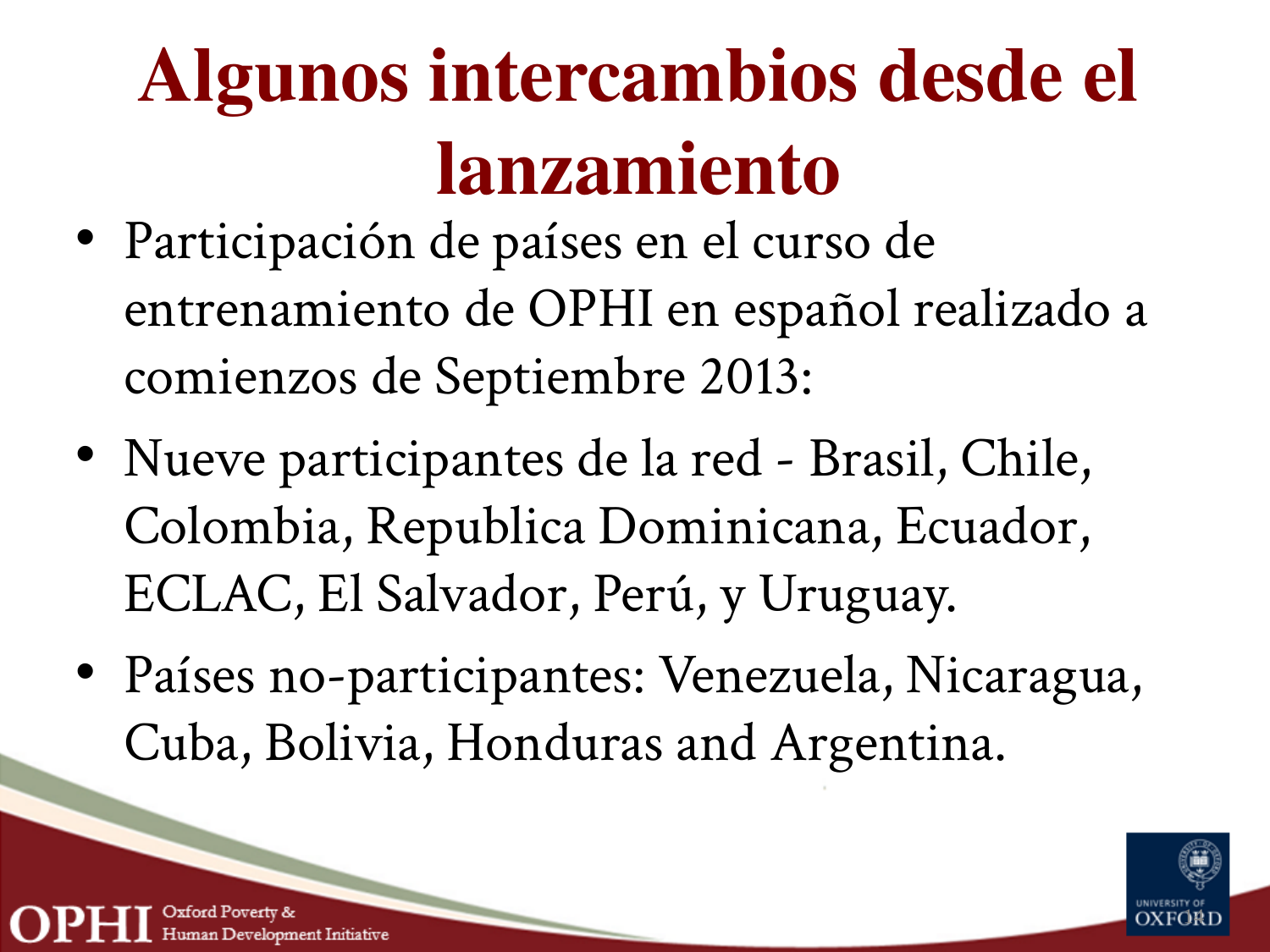

# Algunos intercambios desde el lanzamiento
Participación de países en el curso de entrenamiento de OPHI en español realizado a comienzos de Septiembre 2013:
Nueve participantes de la red - Brasil, Chile, Colombia, Republica Dominicana, Ecuador, ECLAC, El Salvador, Perú, y Uruguay.
Países no-participantes: Venezuela, Nicaragua, Cuba, Bolivia, Honduras and Argentina.

14